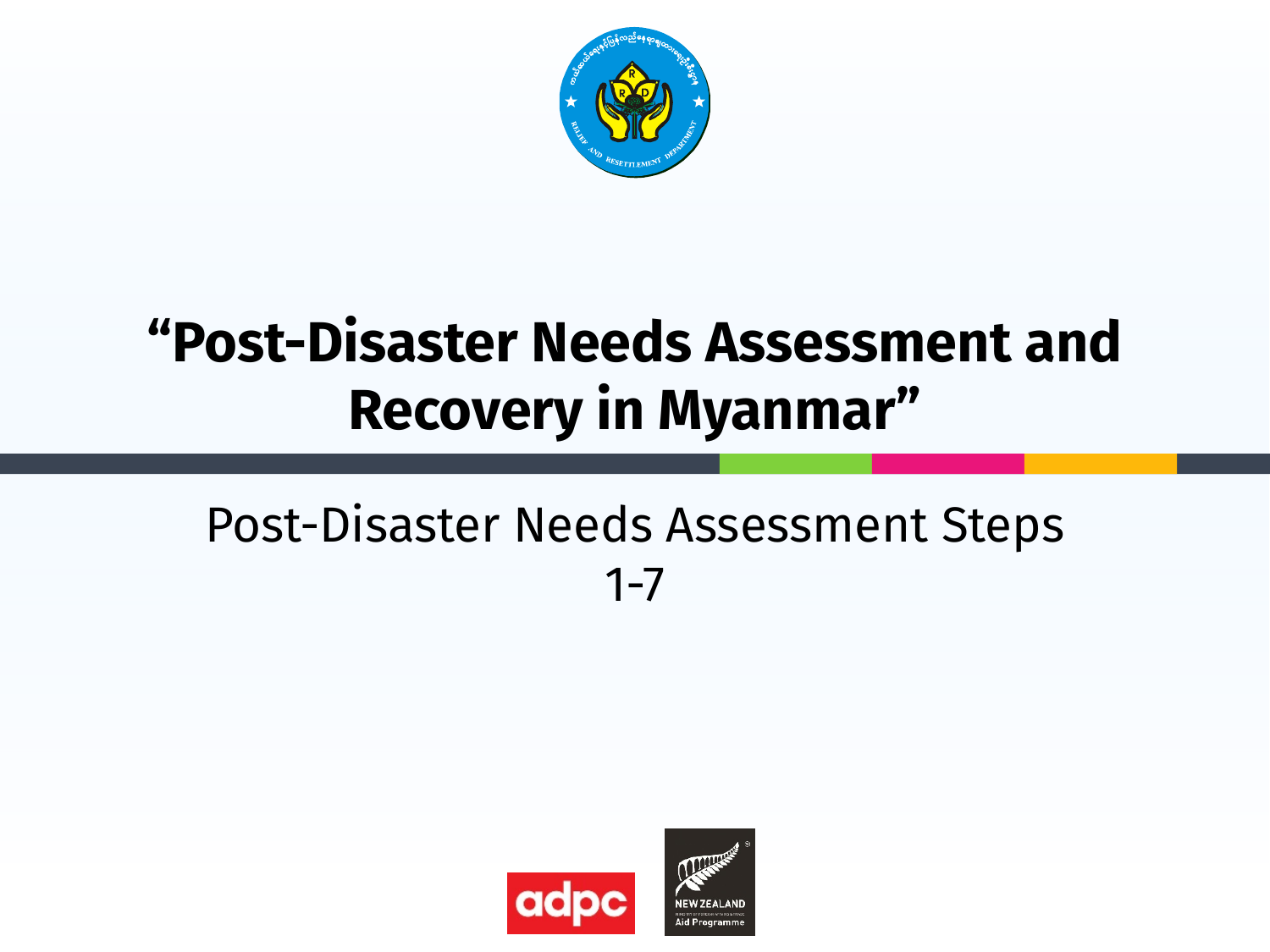

# “Post-Disaster Needs Assessment and Recovery in Myanmar”
Post-Disaster Needs Assessment Steps 1-7